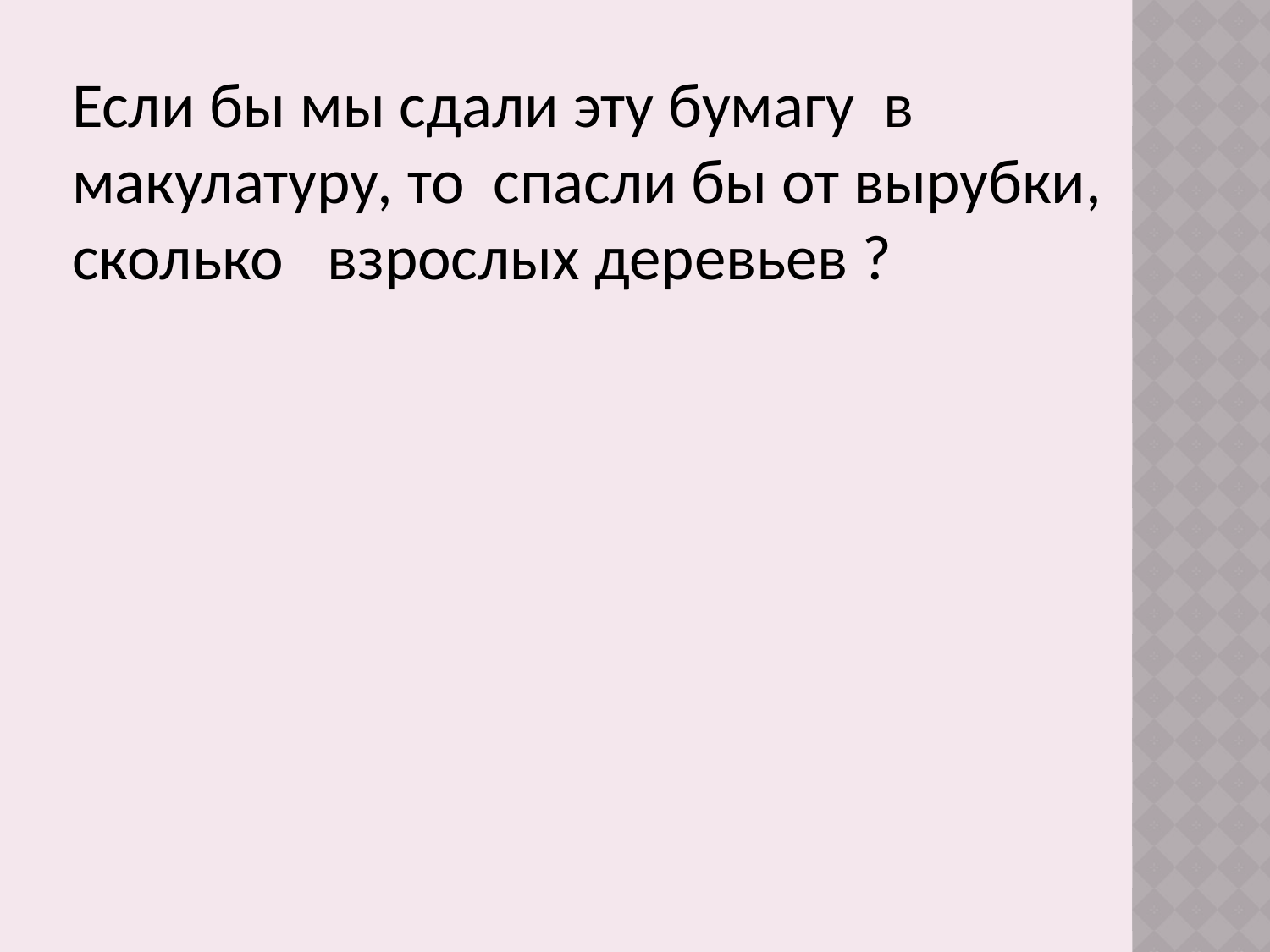

Если бы мы сдали эту бумагу  в макулатуру, то  спасли бы от вырубки, сколько   взрослых деревьев ?